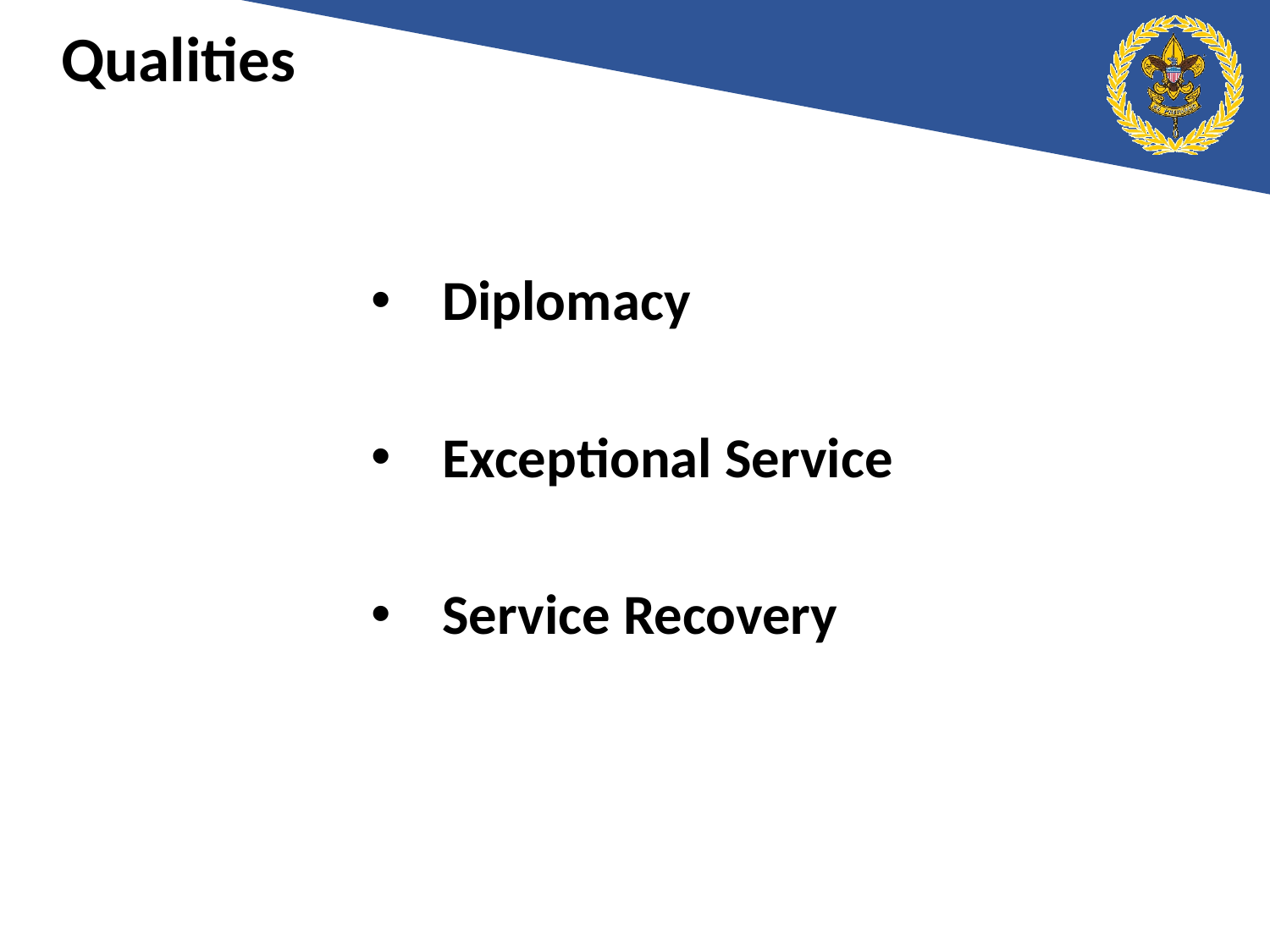

Qualities
#
Diplomacy

Exceptional Service

Service Recovery